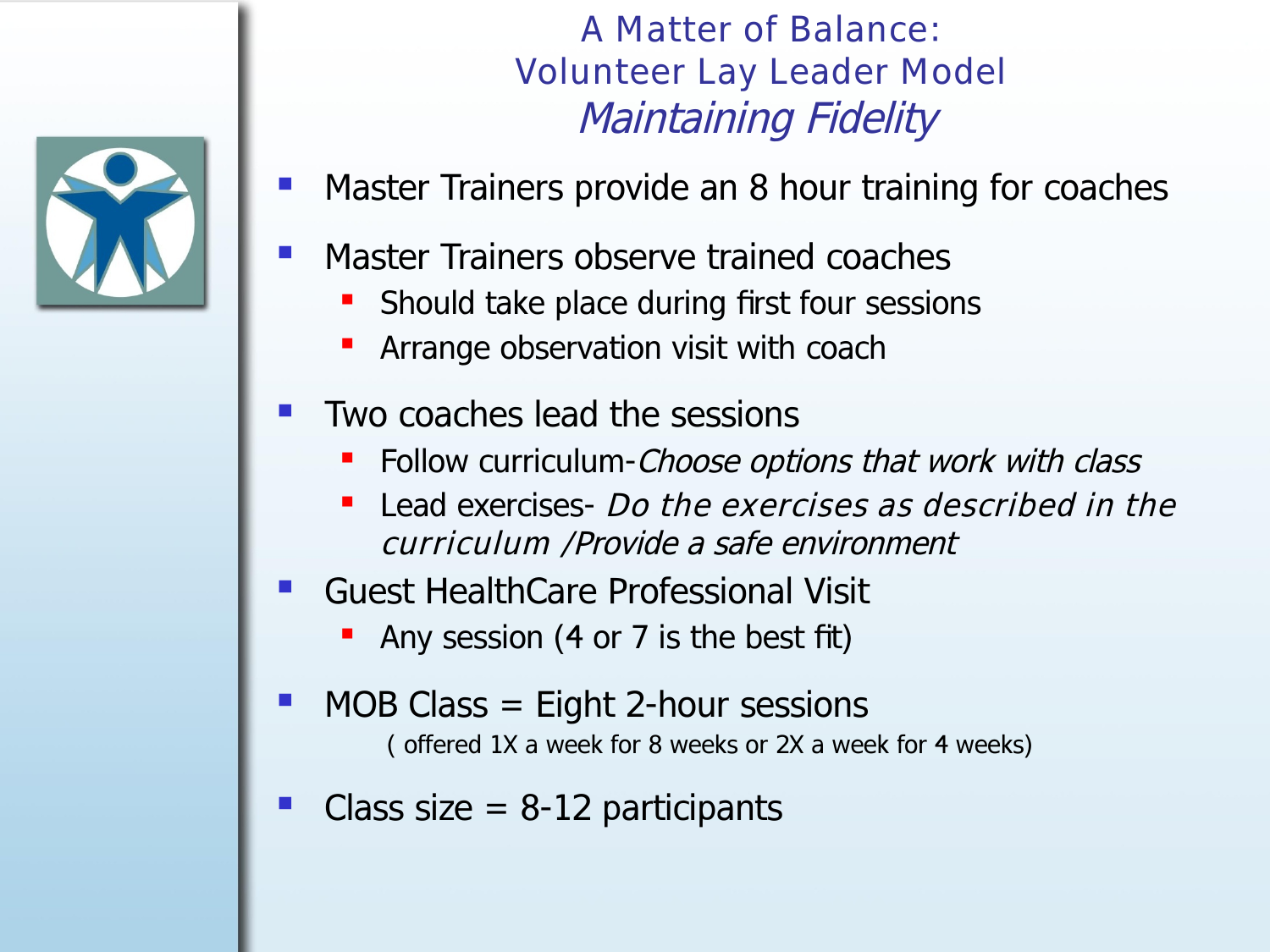

# A Matter of Balance: Volunteer Lay Leader Model Maintaining Fidelity
Master Trainers provide an 8 hour training for coaches

Master Trainers observe trained coaches
Should take place during first four sessions
Arrange observation visit with coach

Two coaches lead the sessions
Follow curriculum-Choose options that work with class
Lead exercises- Do the exercises as described in the curriculum /Provide a safe environment
Guest HealthCare Professional Visit
Any session (4 or 7 is the best fit)

MOB Class = Eight 2-hour sessions
              ( offered 1X a week for 8 weeks or 2X a week for 4 weeks)

Class size = 8-12 participants